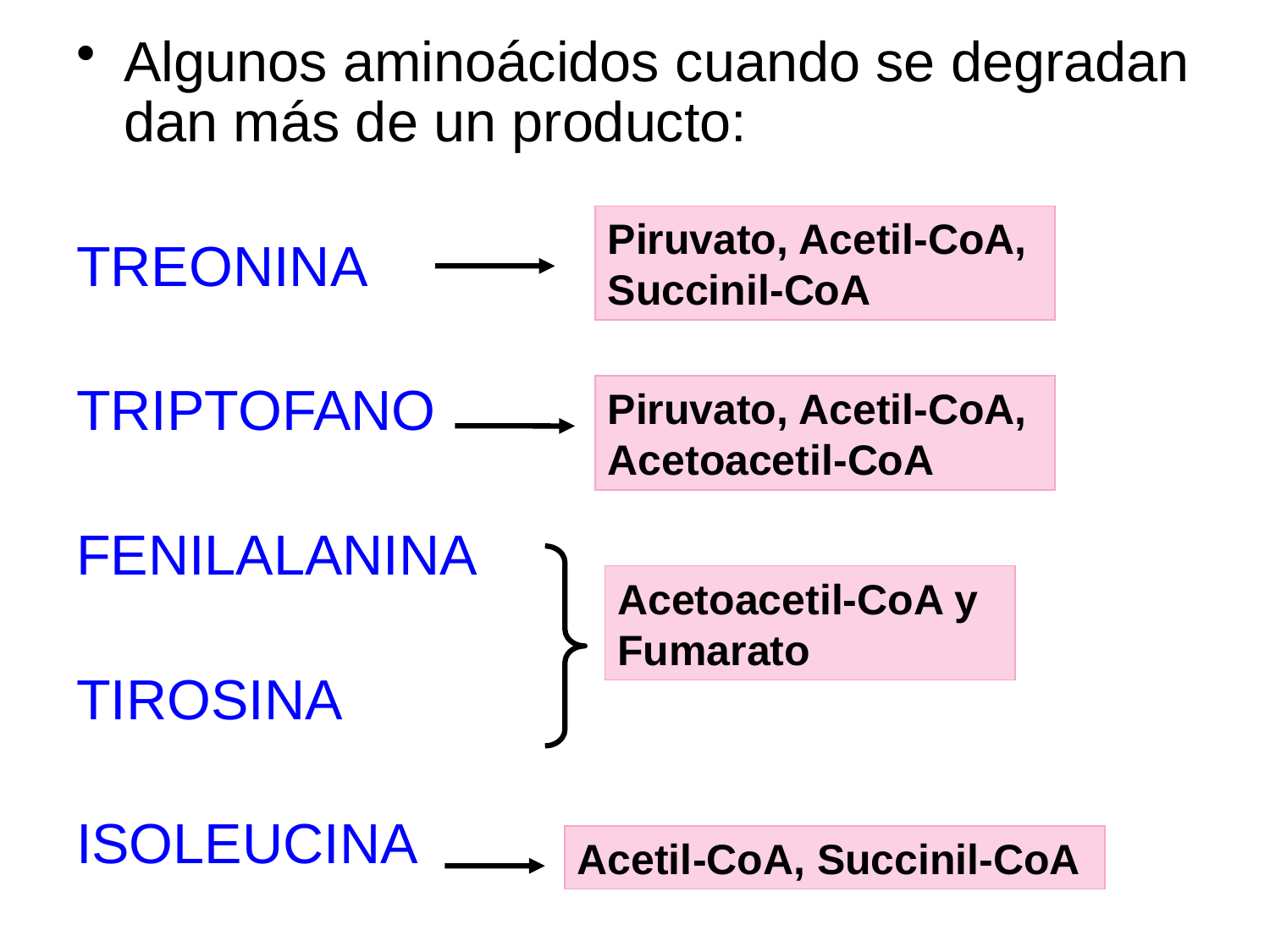

Algunos aminoácidos cuando se degradan dan más de un producto:

TREONINA

TRIPTOFANO

FENILALANINA

TIROSINA

ISOLEUCINA

Piruvato, Acetil-CoA, Succinil-CoA

Piruvato, Acetil-CoA, Acetoacetil-CoA

Acetoacetil-CoA y Fumarato
Acetil-CoA, Succinil-CoA